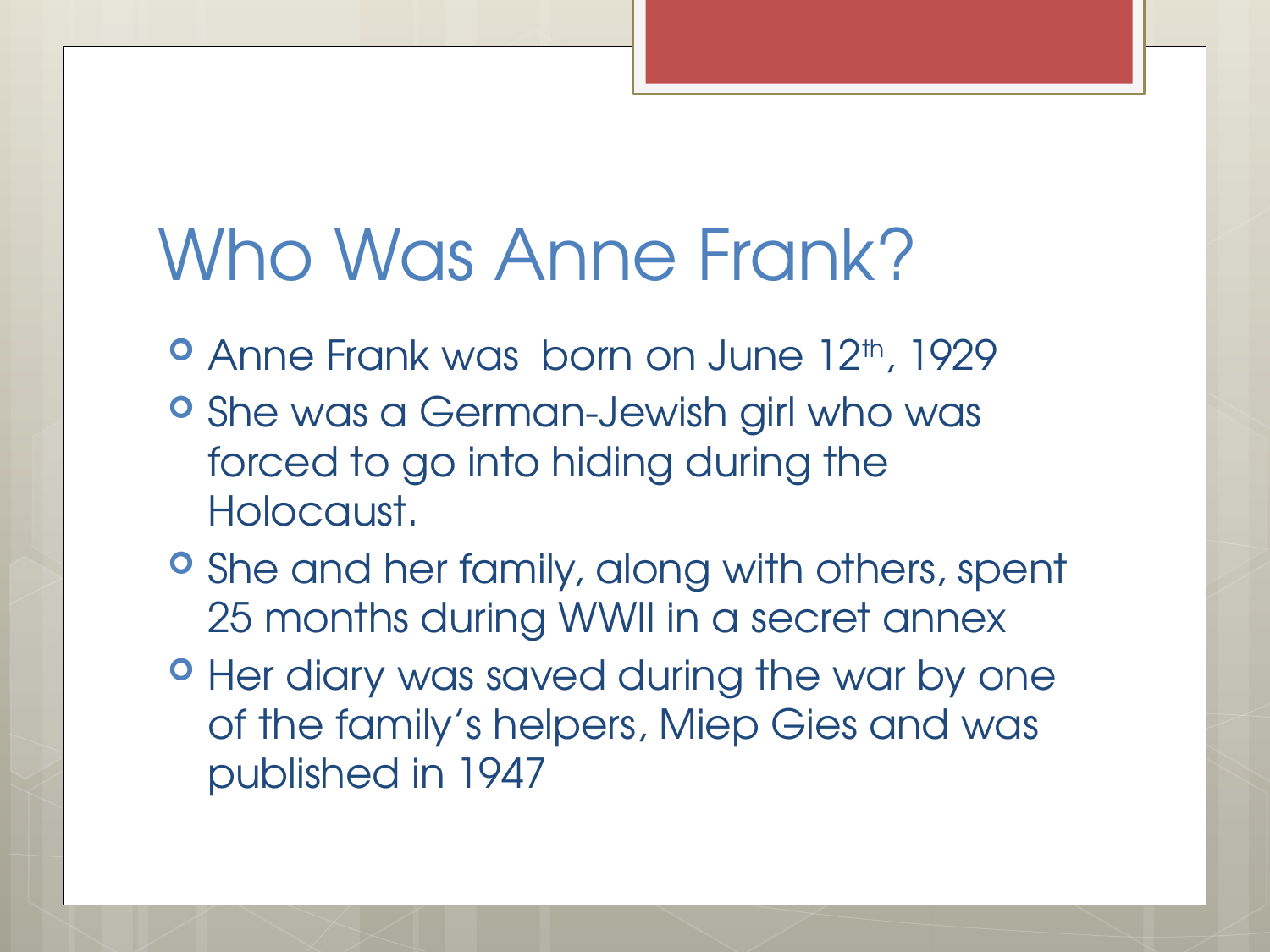

# Who Was Anne Frank?
Anne Frank was  born on June 12th, 1929
She was a German-Jewish girl who was forced to go into hiding during the Holocaust.
She and her family, along with others, spent 25 months during WWII in a secret annex
Her diary was saved during the war by one of the family’s helpers, Miep Gies and was published in 1947